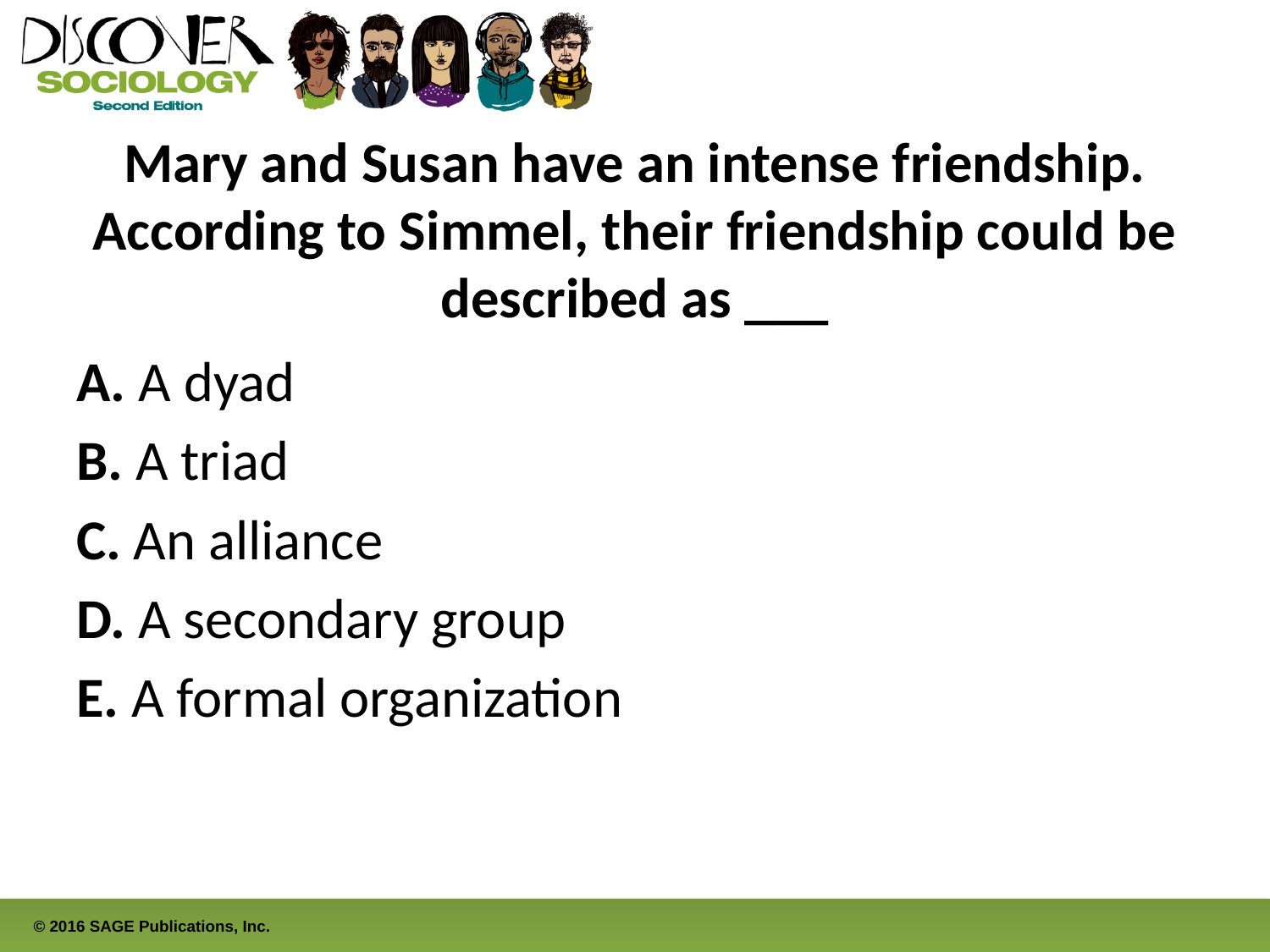

# Mary and Susan have an intense friendship. According to Simmel, their friendship could be described as ___
A. A dyad
B. A triad
C. An alliance
D. A secondary group
E. A formal organization